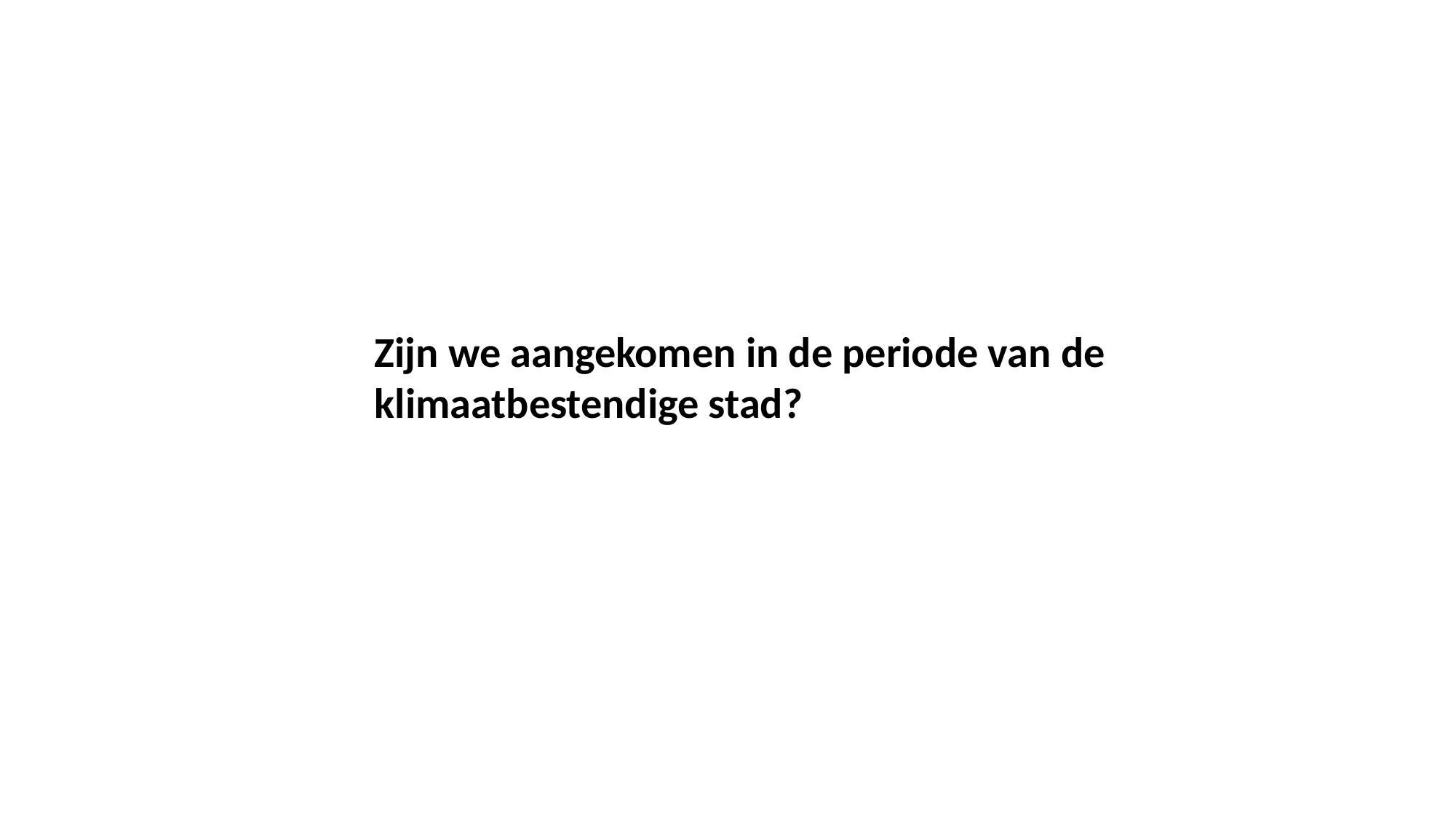

Zijn we aangekomen in de periode van de klimaatbestendige stad?